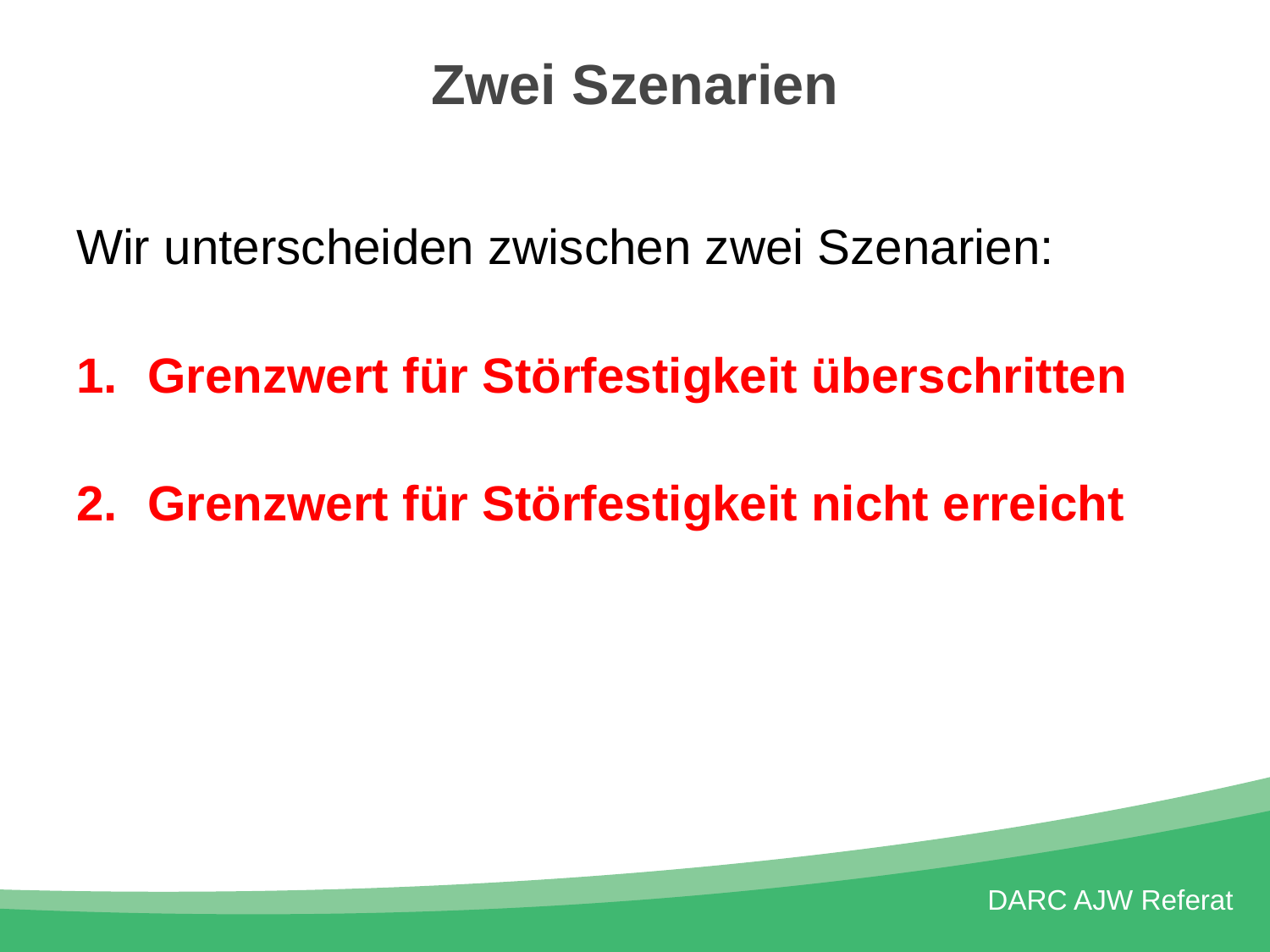

# Zwei Szenarien
Wir unterscheiden zwischen zwei Szenarien:
Grenzwert für Störfestigkeit überschritten
Grenzwert für Störfestigkeit nicht erreicht